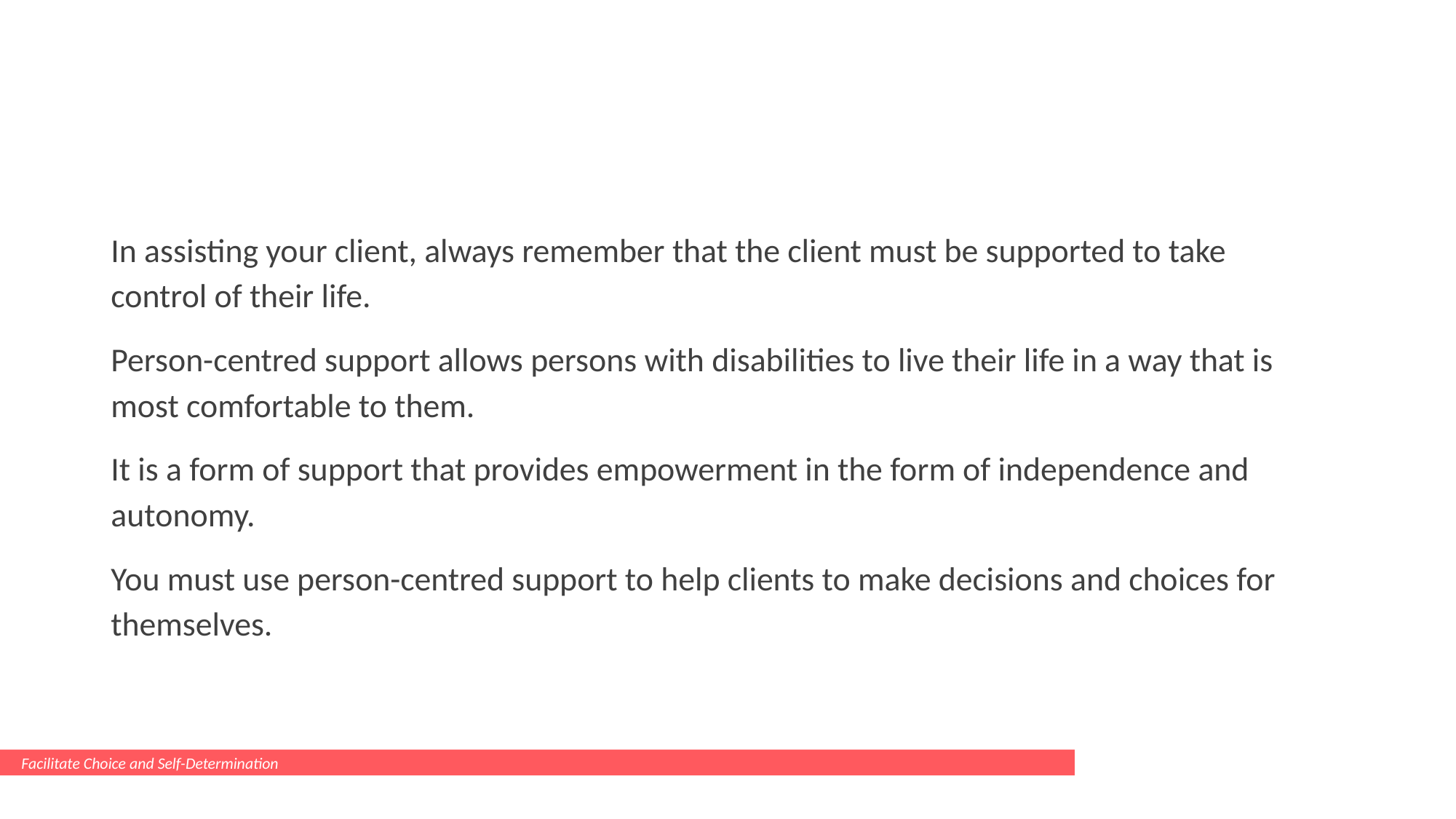

#
In assisting your client, always remember that the client must be supported to take control of their life.
Person-centred support allows persons with disabilities to live their life in a way that is most comfortable to them.
It is a form of support that provides empowerment in the form of independence and autonomy.
You must use person-centred support to help clients to make decisions and choices for themselves.
Facilitate Choice and Self-Determination